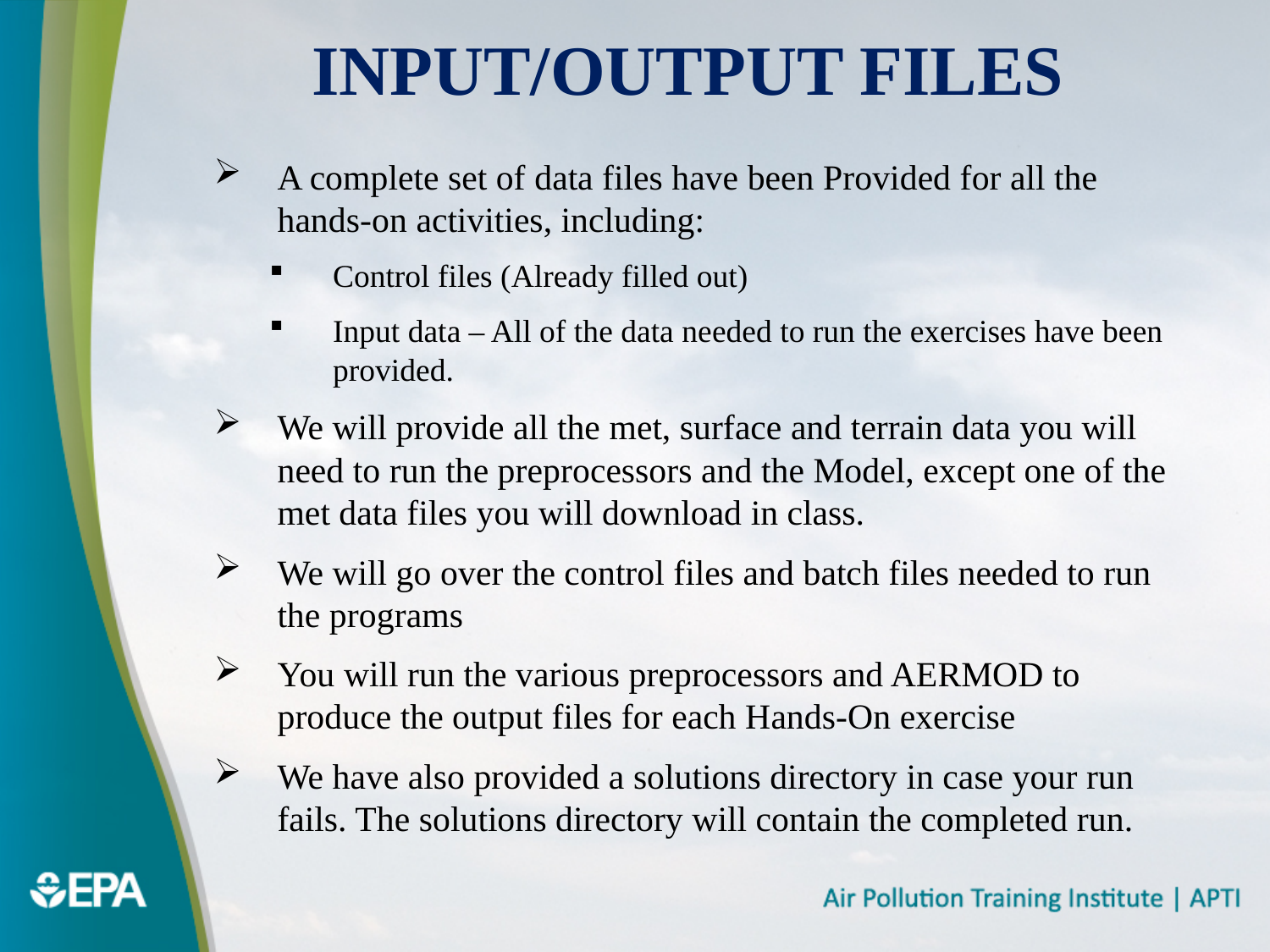

# Input/Output Files
A complete set of data files have been Provided for all the hands-on activities, including:
Control files (Already filled out)
Input data – All of the data needed to run the exercises have been provided.
We will provide all the met, surface and terrain data you will need to run the preprocessors and the Model, except one of the met data files you will download in class.
We will go over the control files and batch files needed to run the programs
You will run the various preprocessors and AERMOD to produce the output files for each Hands-On exercise
We have also provided a solutions directory in case your run fails. The solutions directory will contain the completed run.